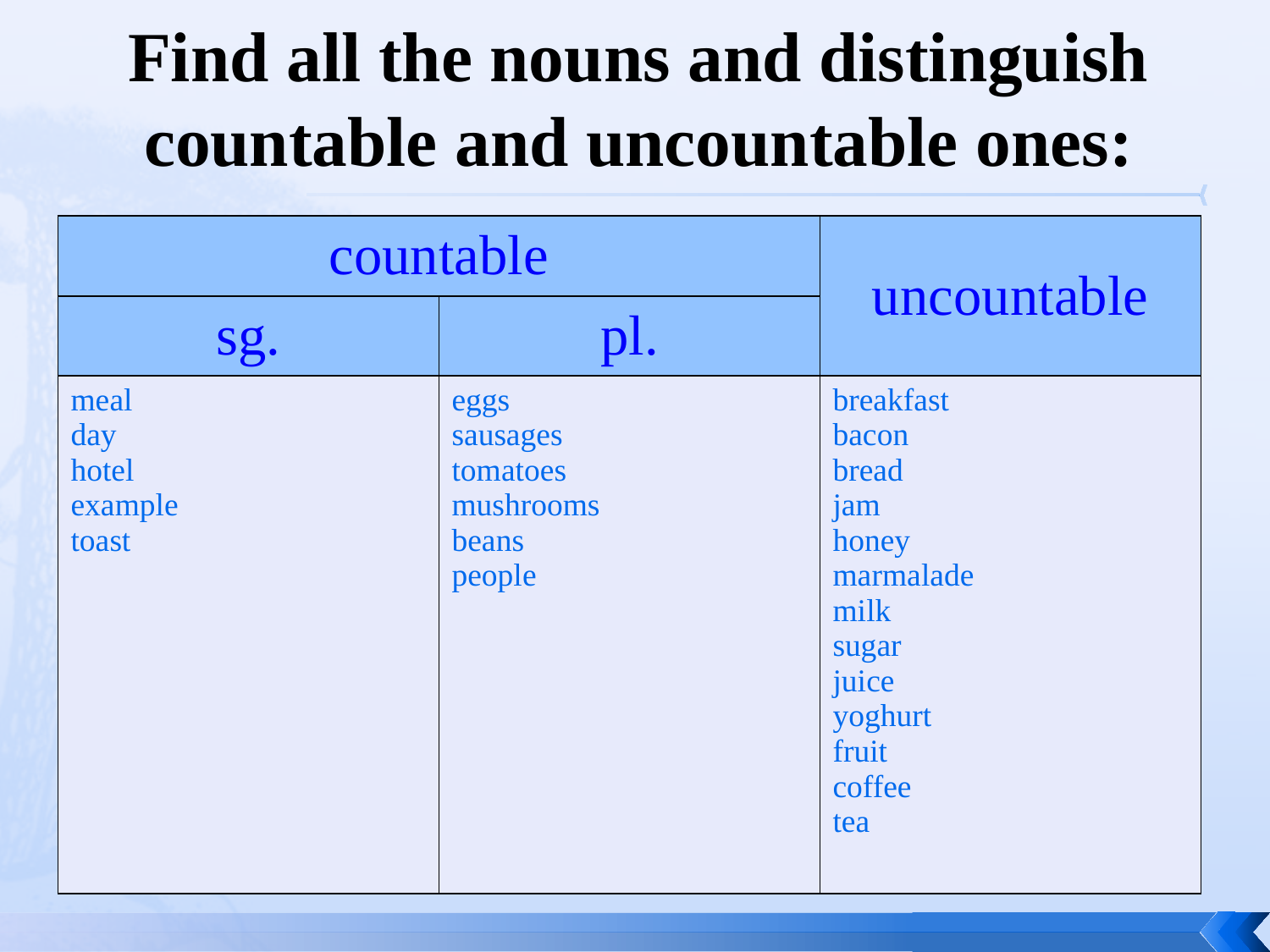

# Find all the nouns and distinguish countable and uncountable ones:
| countable |  | uncountable |
| --- | --- | --- |
| sg. | pl. |  |
| meal day hotel example toast | eggs sausages tomatoes mushrooms beans people | breakfast bacon bread jam honey marmalade milk sugar juice yoghurt fruit coffee tea |